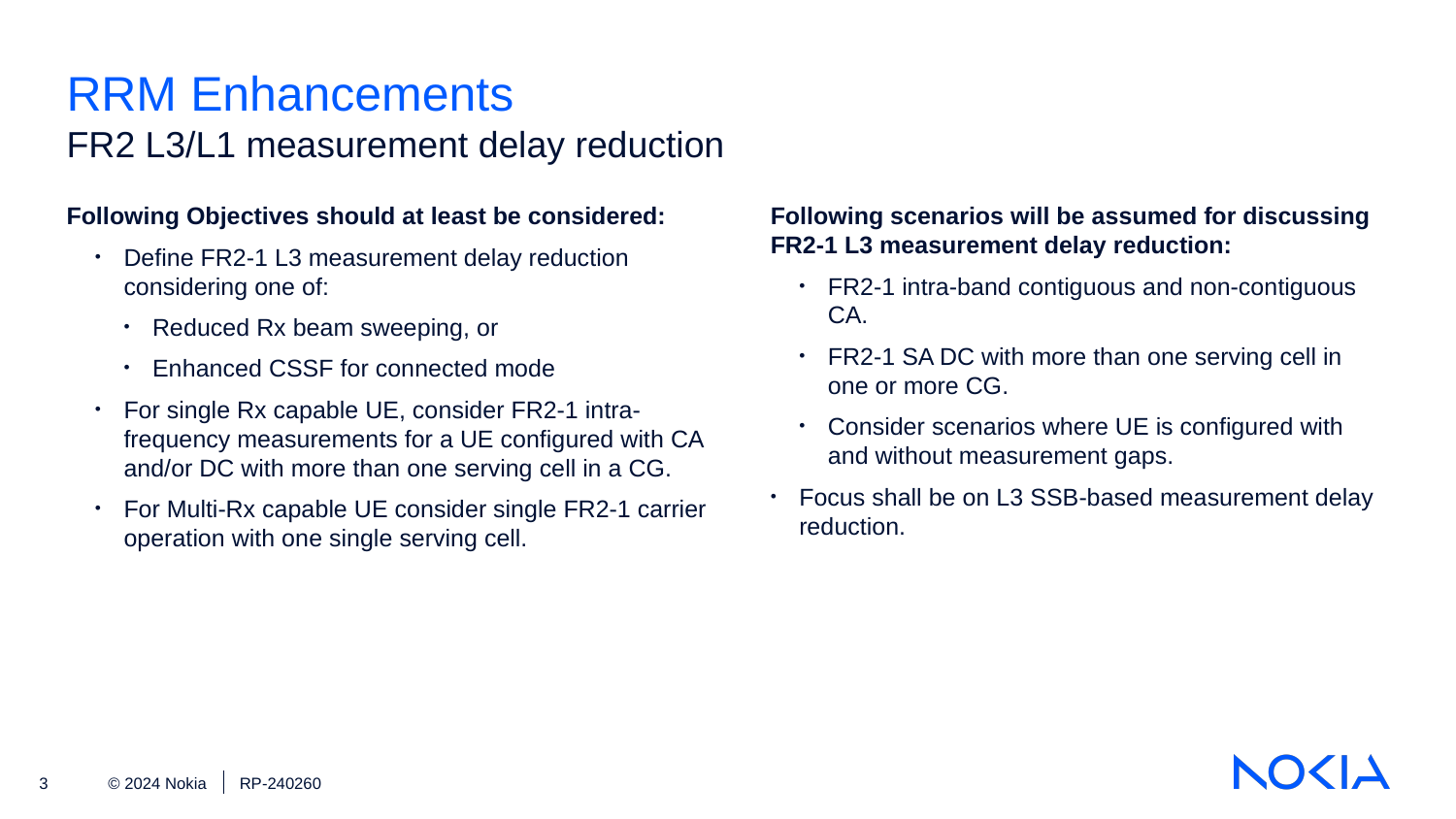

RRM Enhancements
FR2 L3/L1 measurement delay reduction
Following Objectives should at least be considered:
Define FR2-1 L3 measurement delay reduction considering one of:
Reduced Rx beam sweeping, or
Enhanced CSSF for connected mode
For single Rx capable UE, consider FR2-1 intra-frequency measurements for a UE configured with CA and/or DC with more than one serving cell in a CG.
For Multi-Rx capable UE consider single FR2-1 carrier operation with one single serving cell.
Following scenarios will be assumed for discussing FR2-1 L3 measurement delay reduction:
FR2-1 intra-band contiguous and non-contiguous CA.
FR2-1 SA DC with more than one serving cell in one or more CG.
Consider scenarios where UE is configured with and without measurement gaps.
Focus shall be on L3 SSB-based measurement delay reduction.
RP-240260